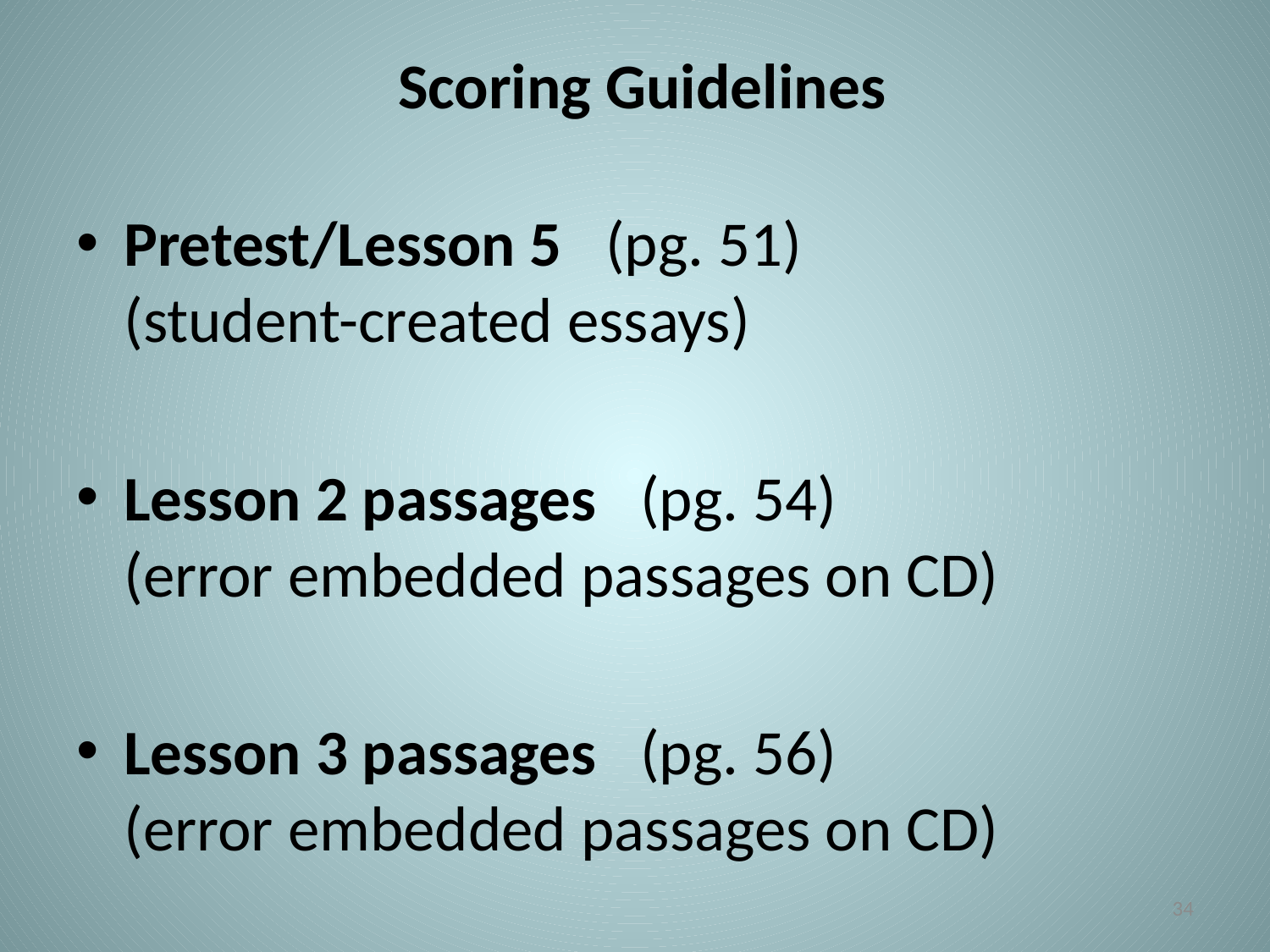

# Scoring Guidelines
Pretest/Lesson 5   (pg. 51)
(student-created essays)

Lesson 2 passages   (pg. 54)
(error embedded passages on CD)

Lesson 3 passages   (pg. 56)
(error embedded passages on CD)

34